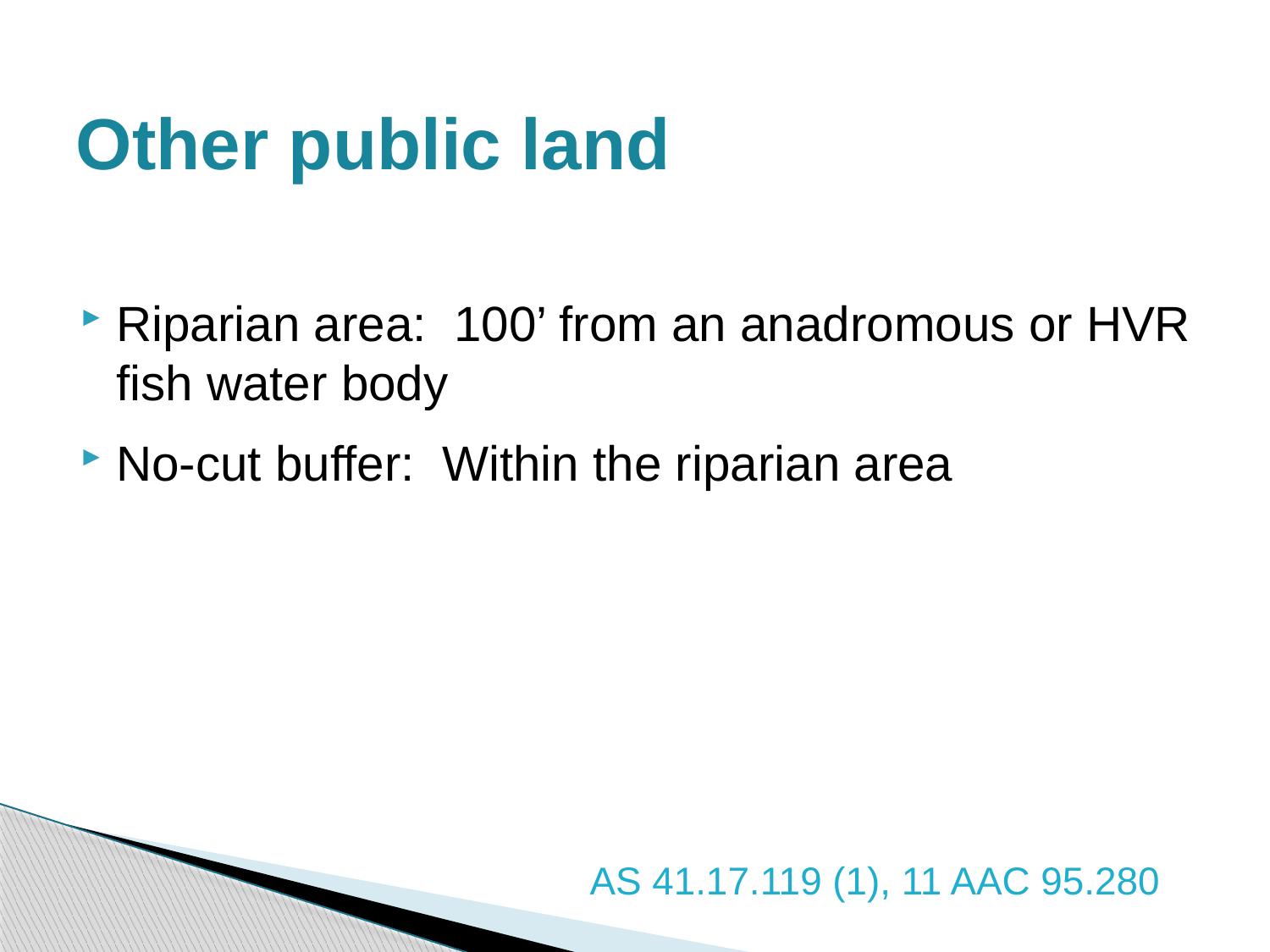

# Other public land
Riparian area:  100’ from an anadromous or HVR fish water body
No-cut buffer:  Within the riparian area

			          AS 41.17.119 (1), 11 AAC 95.280